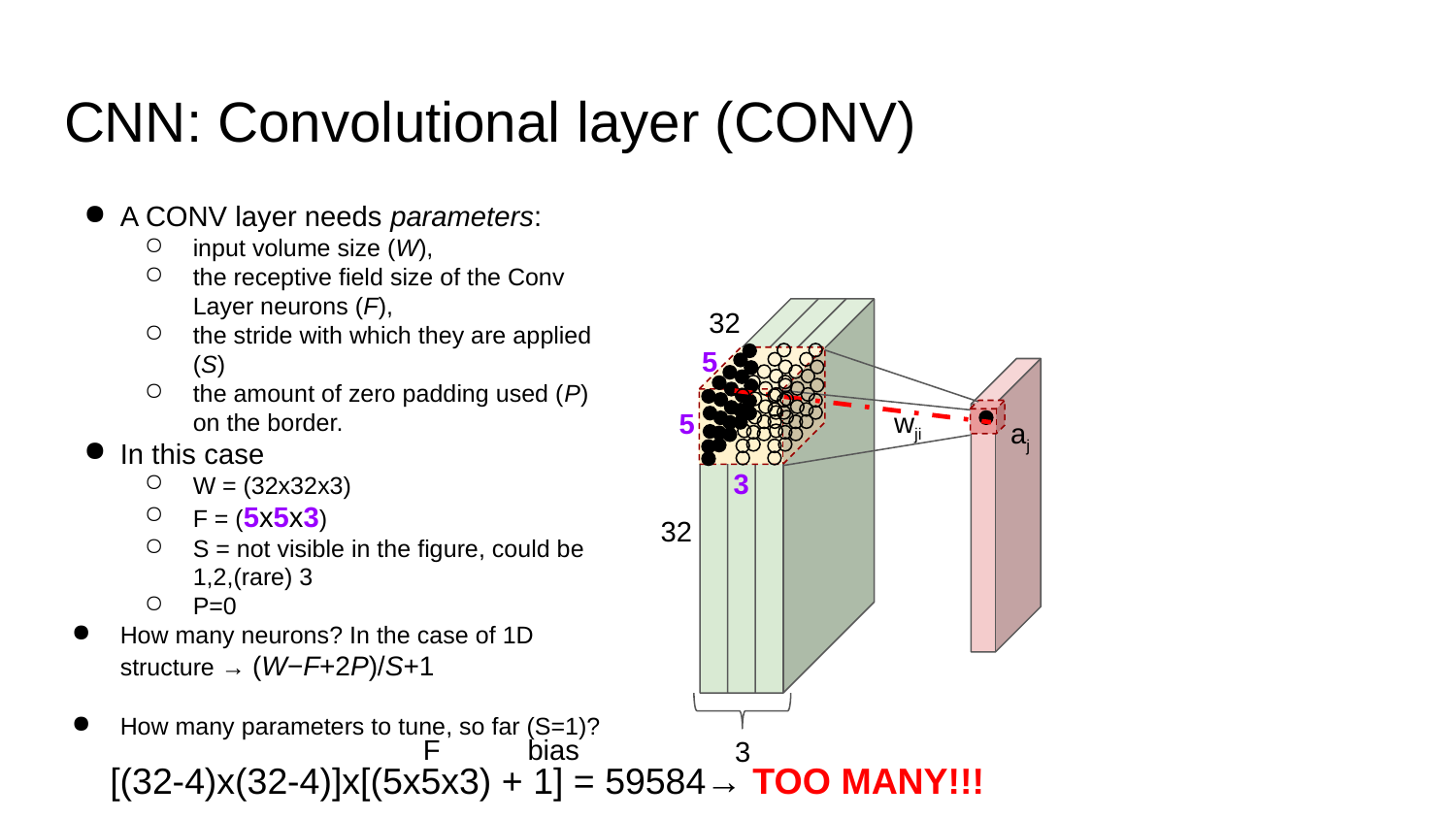

# CNN: Convolutional layer (CONV)

A CONV layer needs parameters:
input volume size (W),
the receptive field size of the Conv Layer neurons (F),
the stride with which they are applied (S)
the amount of zero padding used (P) on the border.
In this case
W = (32x32x3)
F = (5x5x3)
S = not visible in the figure, could be 1,2,(rare) 3
P=0
How many neurons? In the case of 1D structure → (W−F+2P)/S+1

How many parameters to tune, so far (S=1)?

32

5

5

wji

aj
3
32

[(32-4)x(32-4)]x[(5x5x3) + 1] = 59584→ TOO MANY!!!
F
bias
3